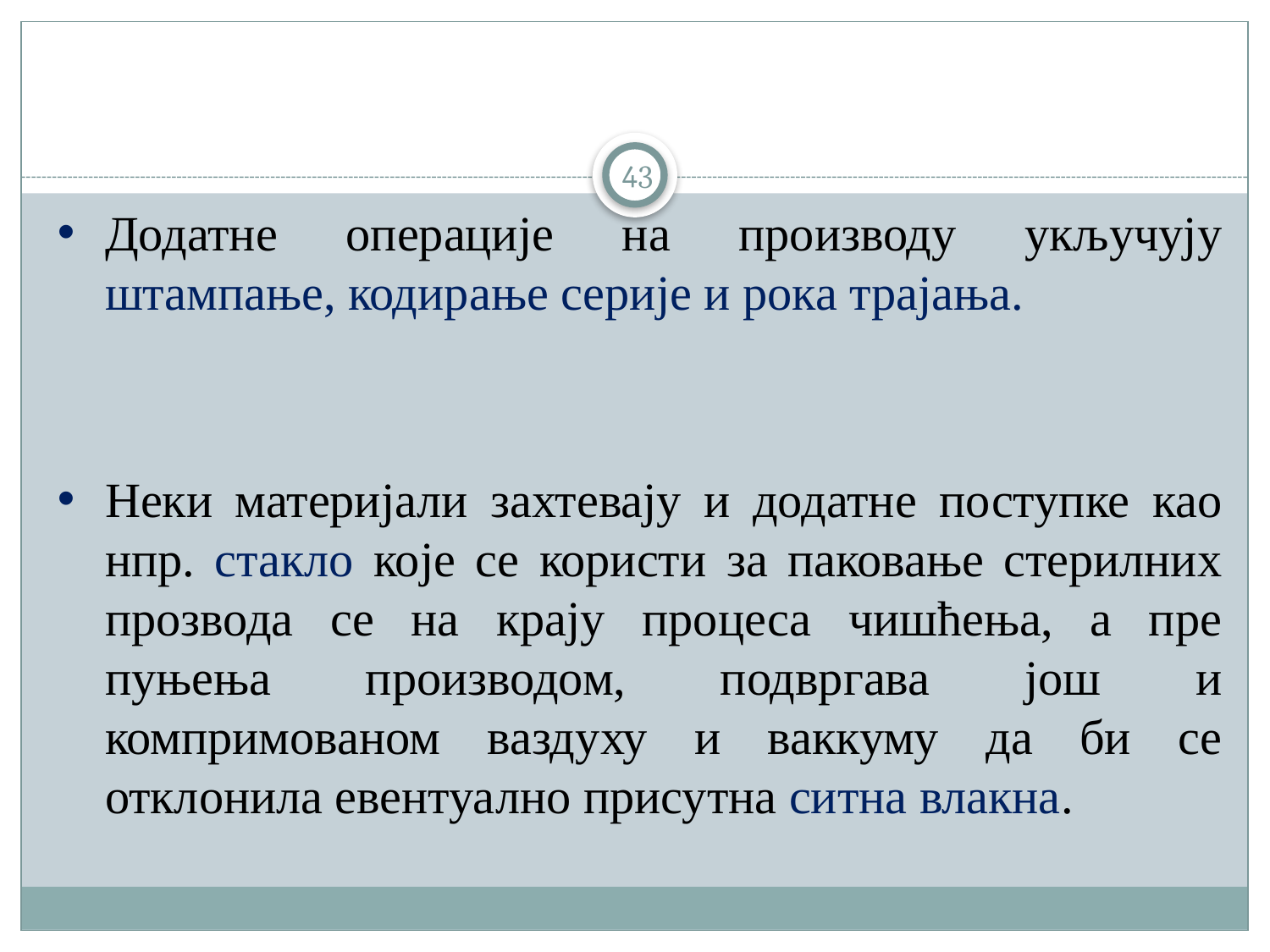

Додатне операције на производу укључују штампање, кодирање серије и рока трајања.

Неки материјали захтевају и додатне поступке као нпр. стакло које се користи за паковање стерилних прозвода се на крају процеса чишћења, а пре пуњења производом, подвргава још и компримованом ваздуху и ваккуму да би се отклонила евентуално присутна ситна влакна.

43